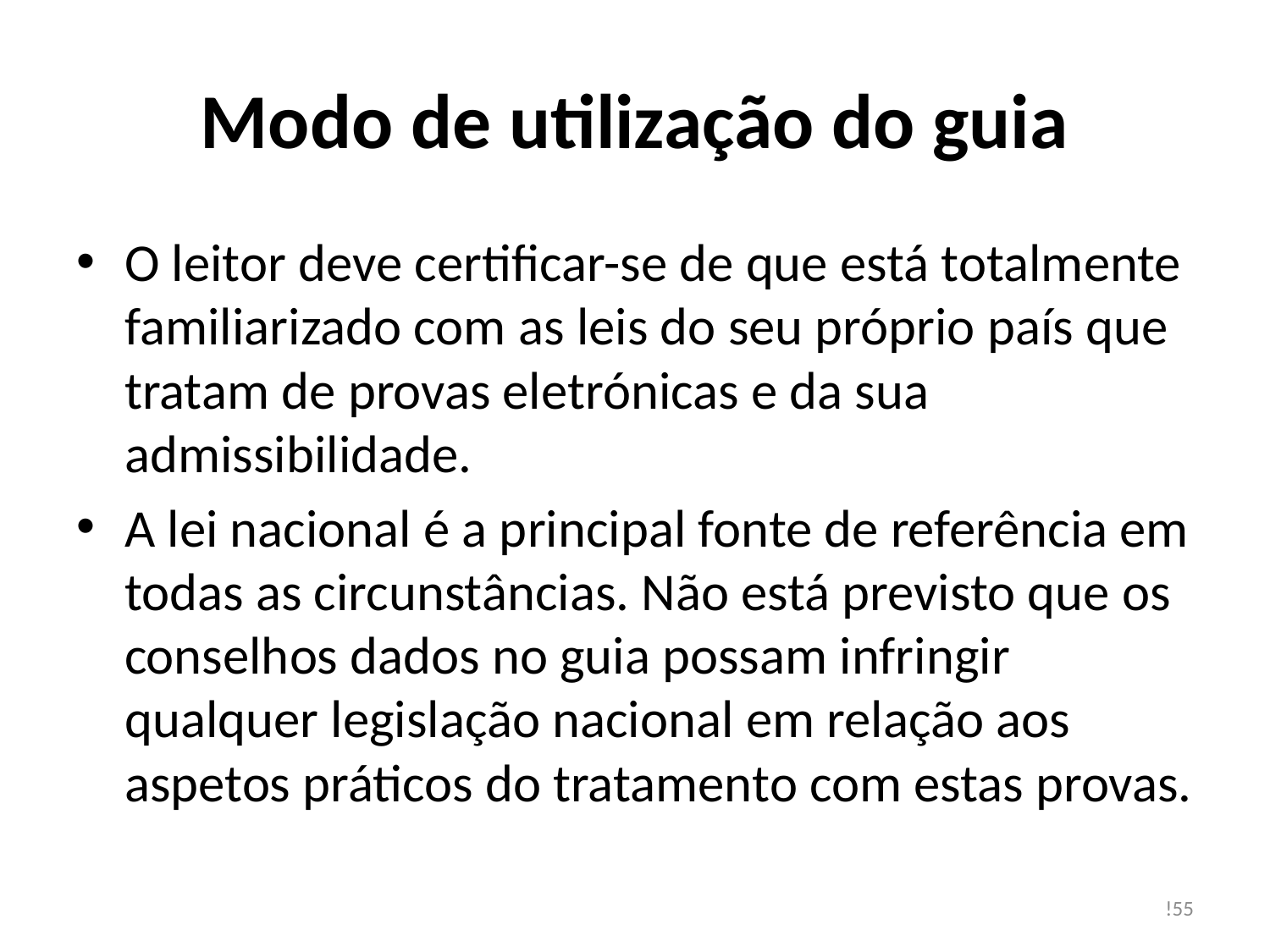

# Modo de utilização do guia
O leitor deve certificar-se de que está totalmente familiarizado com as leis do seu próprio país que tratam de provas eletrónicas e da sua admissibilidade.
A lei nacional é a principal fonte de referência em todas as circunstâncias. Não está previsto que os conselhos dados no guia possam infringir qualquer legislação nacional em relação aos aspetos práticos do tratamento com estas provas.
!55